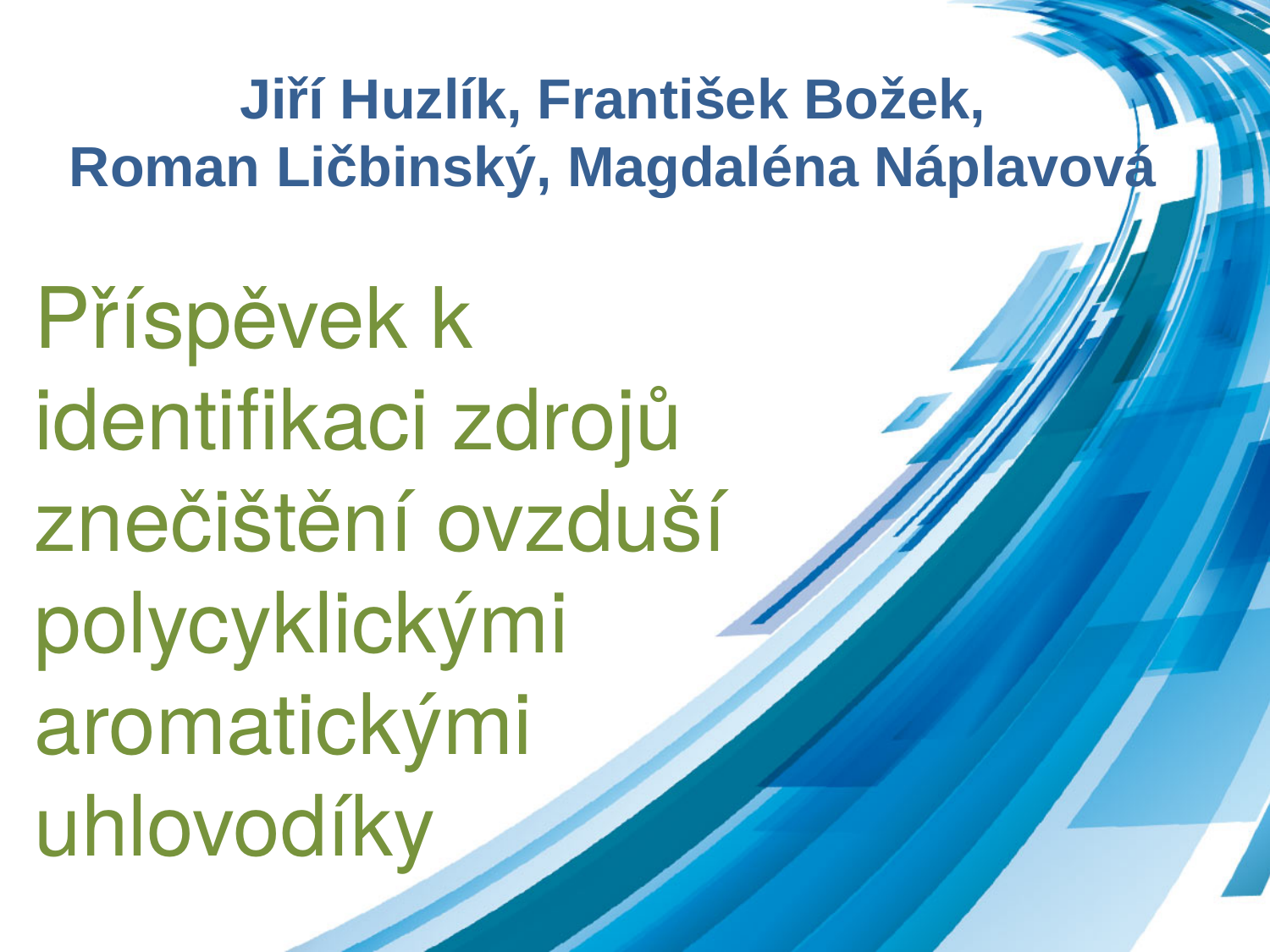

Jiří Huzlík, František Božek,
Roman Ličbinský, Magdaléna Náplavová
Příspěvek k identifikaci zdrojů znečištění ovzduší polycyklickými aromatickými uhlovodíky